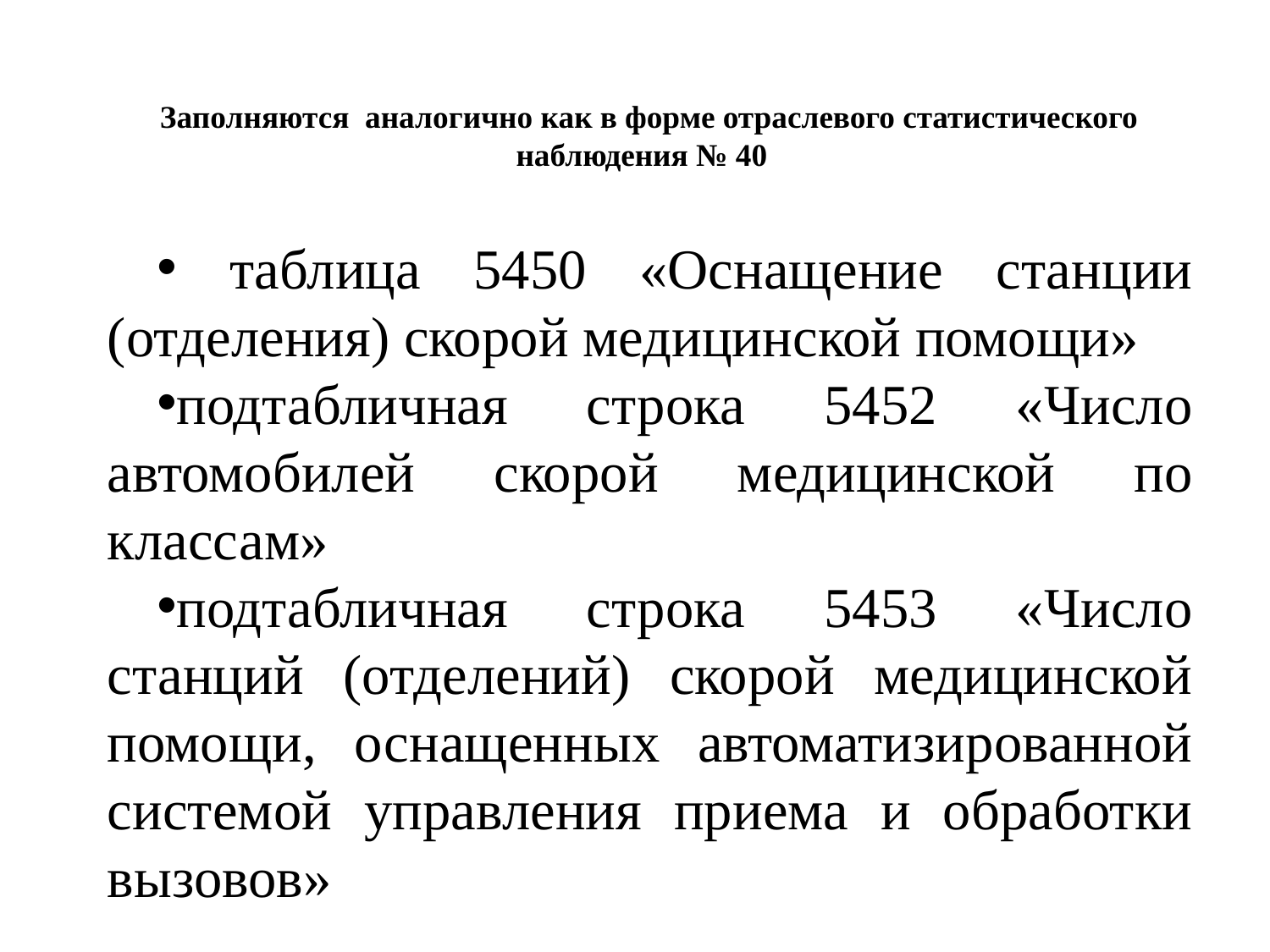

Заполняются  аналогично как в форме отраслевого статистического наблюдения № 40
 таблица 5450 «Оснащение станции (отделения) скорой медицинской помощи»
подтабличная строка 5452 «Число автомобилей скорой медицинской по классам»
подтабличная строка 5453 «Число станций (отделений) скорой медицинской помощи, оснащенных автоматизированной системой управления приема и обработки вызовов»